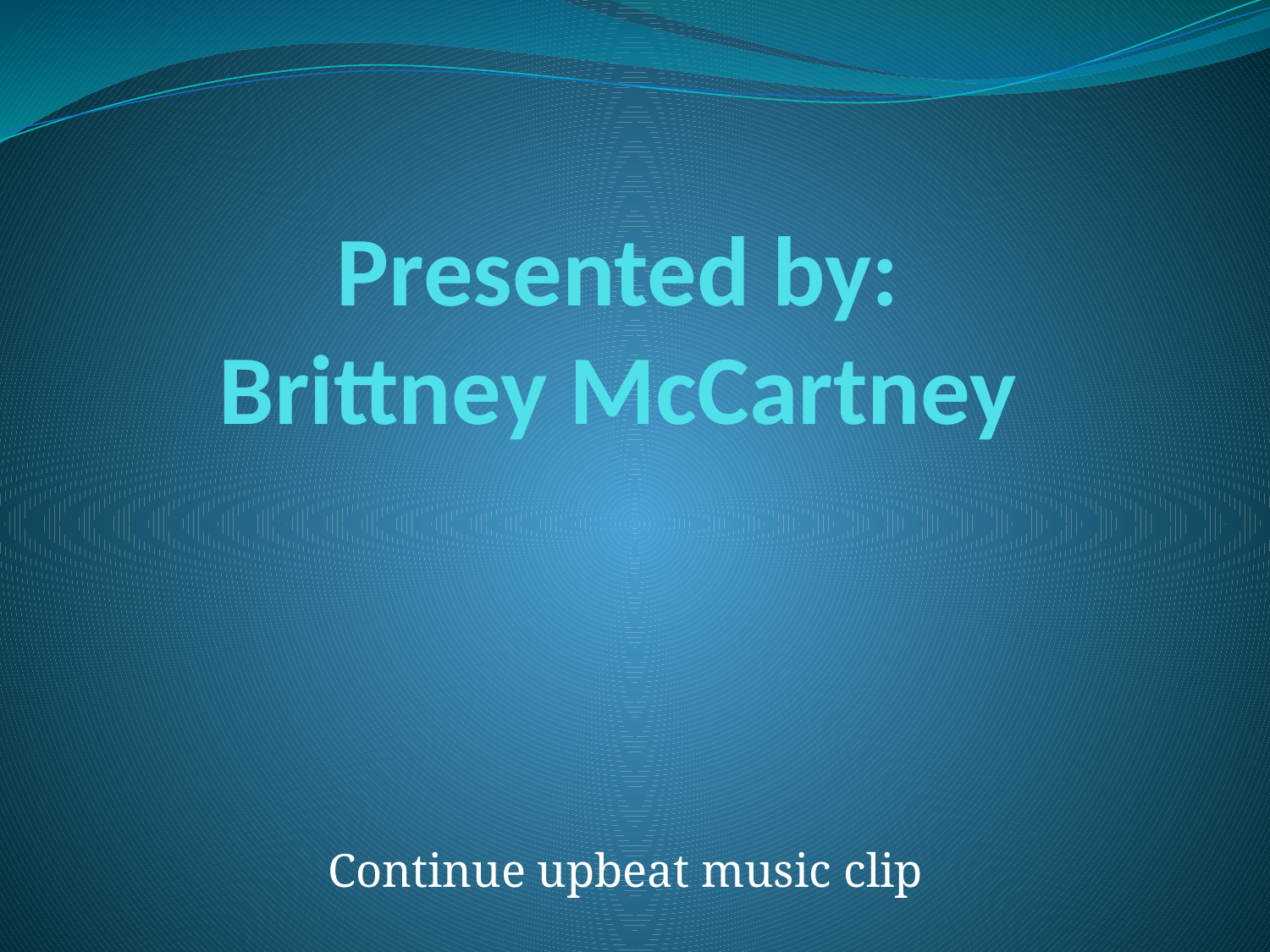

# Presented by: Brittney McCartney
Continue upbeat music clip